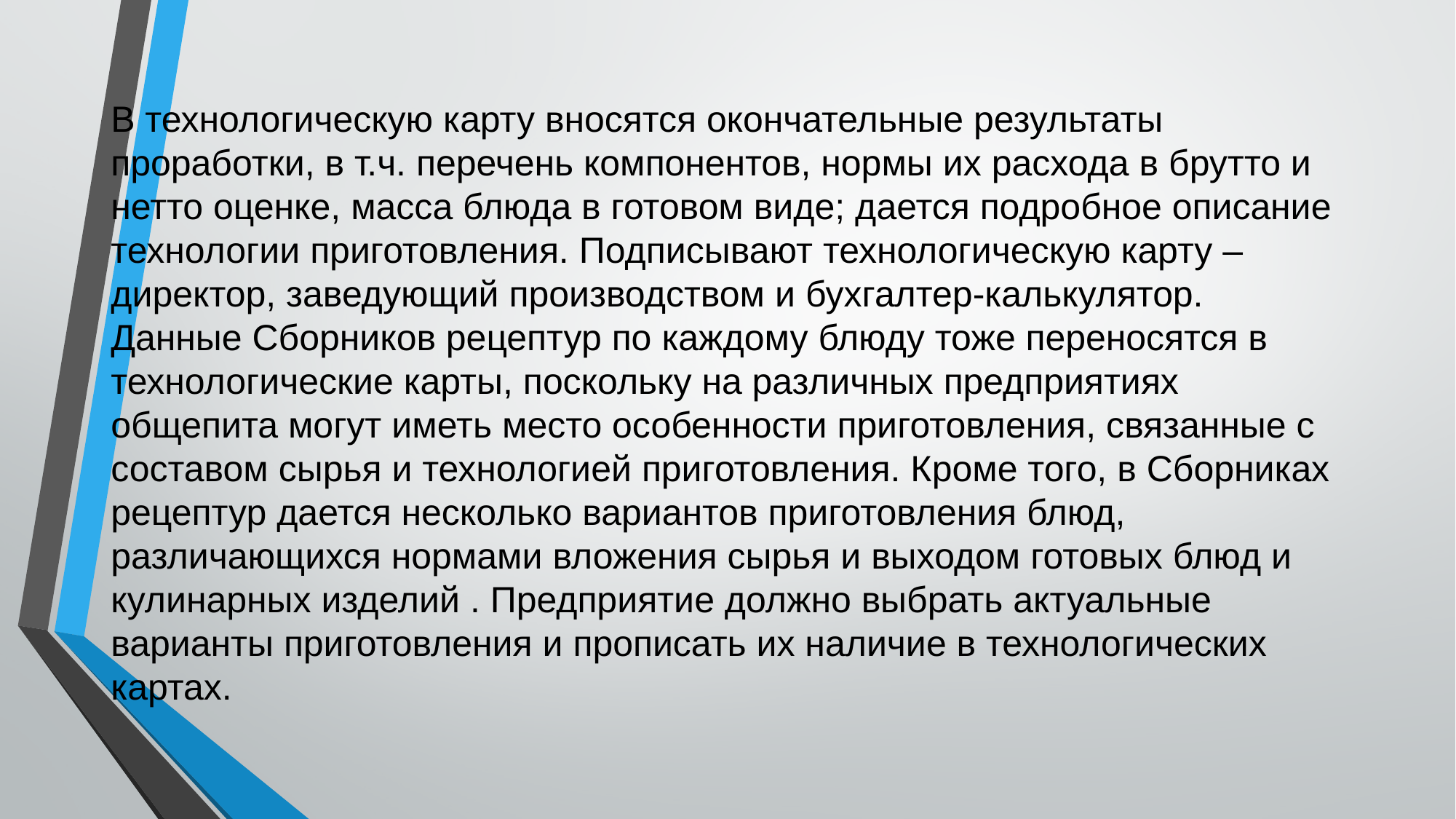

В технологическую карту вносятся окончательные результаты проработки, в т.ч. перечень компонентов, нормы их расхода в брутто и нетто оценке, масса блюда в готовом виде; дается подробное описание технологии приготовления. Подписывают технологическую карту – директор, заведующий производством и бухгалтер-калькулятор. Данные Сборников рецептур по каждому блюду тоже переносятся в технологические карты, поскольку на различных предприятиях общепита могут иметь место особенности приготовления, связанные с составом сырья и технологией приготовления. Кроме того, в Сборниках рецептур дается несколько вариантов приготовления блюд, различающихся нормами вложения сырья и выходом готовых блюд и кулинарных изделий . Предприятие должно выбрать актуальные варианты приготовления и прописать их наличие в технологических картах.